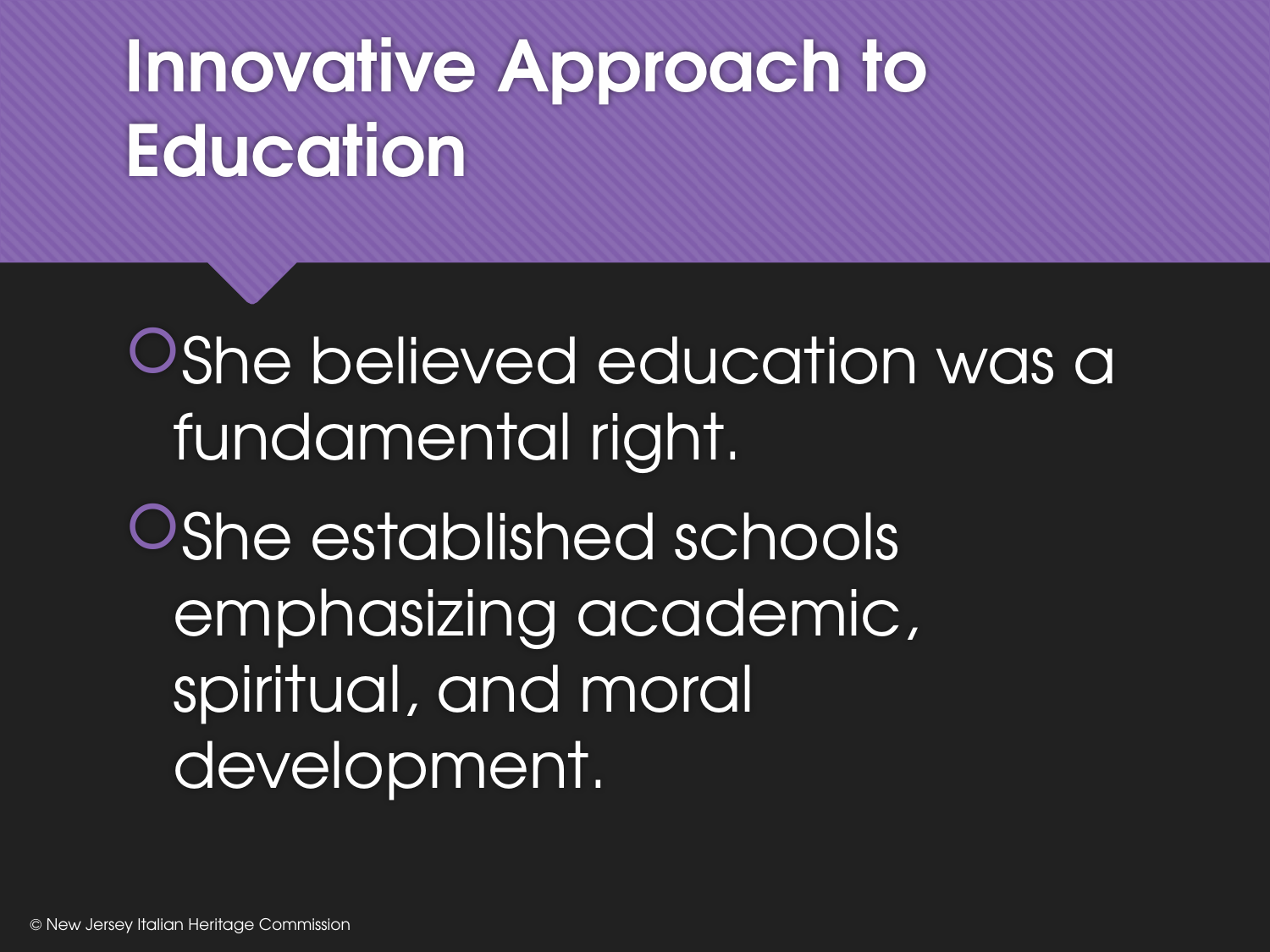

# Innovative Approach to Education
She believed education was a fundamental right.
She established schools emphasizing academic, spiritual, and moral development.
© New Jersey Italian Heritage Commission